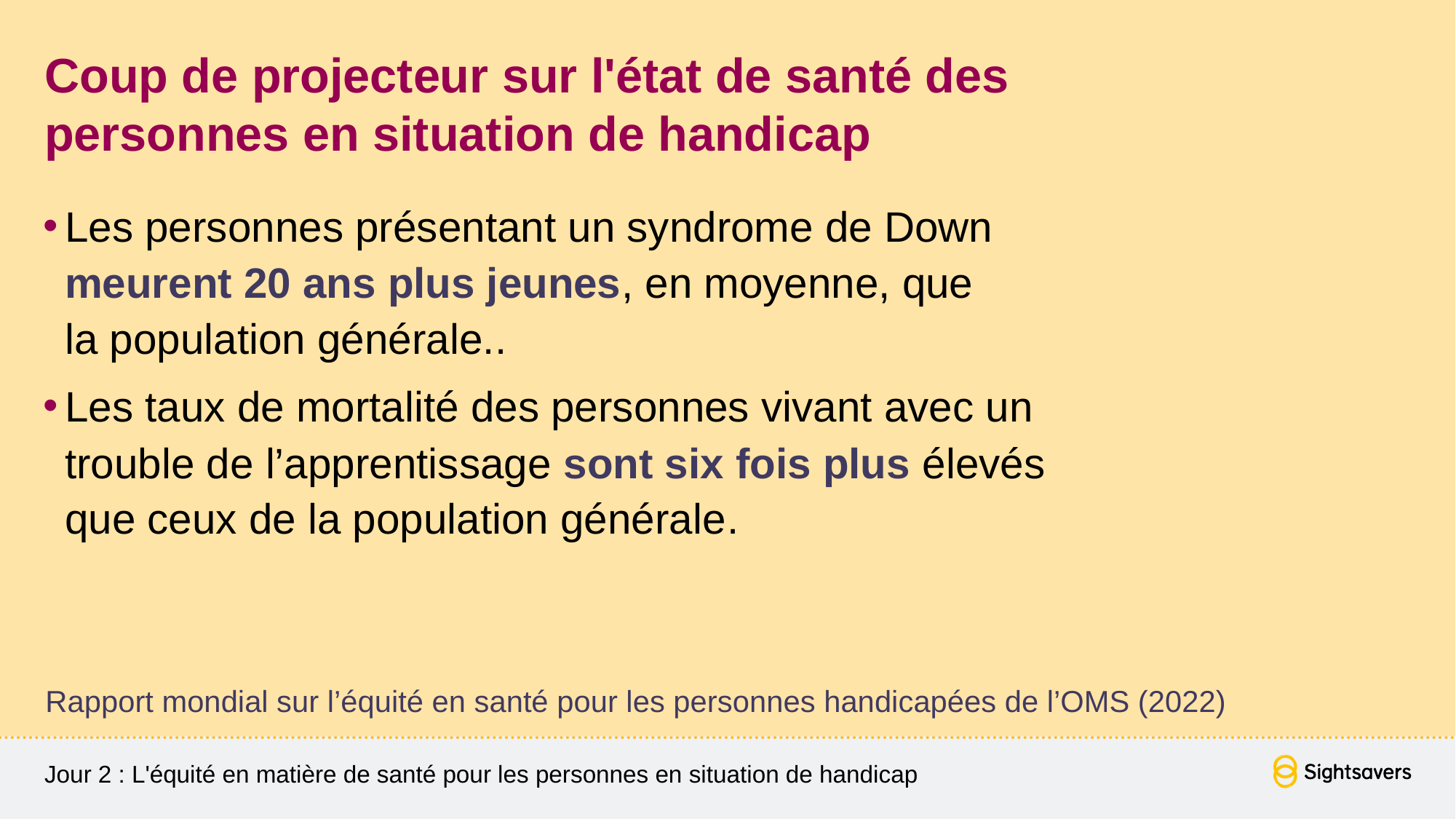

# Coup de projecteur sur l'état de santé des personnes en situation de handicap
Les personnes présentant un syndrome de Down
meurent 20 ans plus jeunes, en moyenne, que
la population générale..
Les taux de mortalité des personnes vivant avec un
trouble de l’apprentissage sont six fois plus élevés
que ceux de la population générale.
Rapport mondial sur l’équité en santé pour les personnes handicapées de l’OMS (2022)
Jour 2 : L'équité en matière de santé pour les personnes en situation de handicap